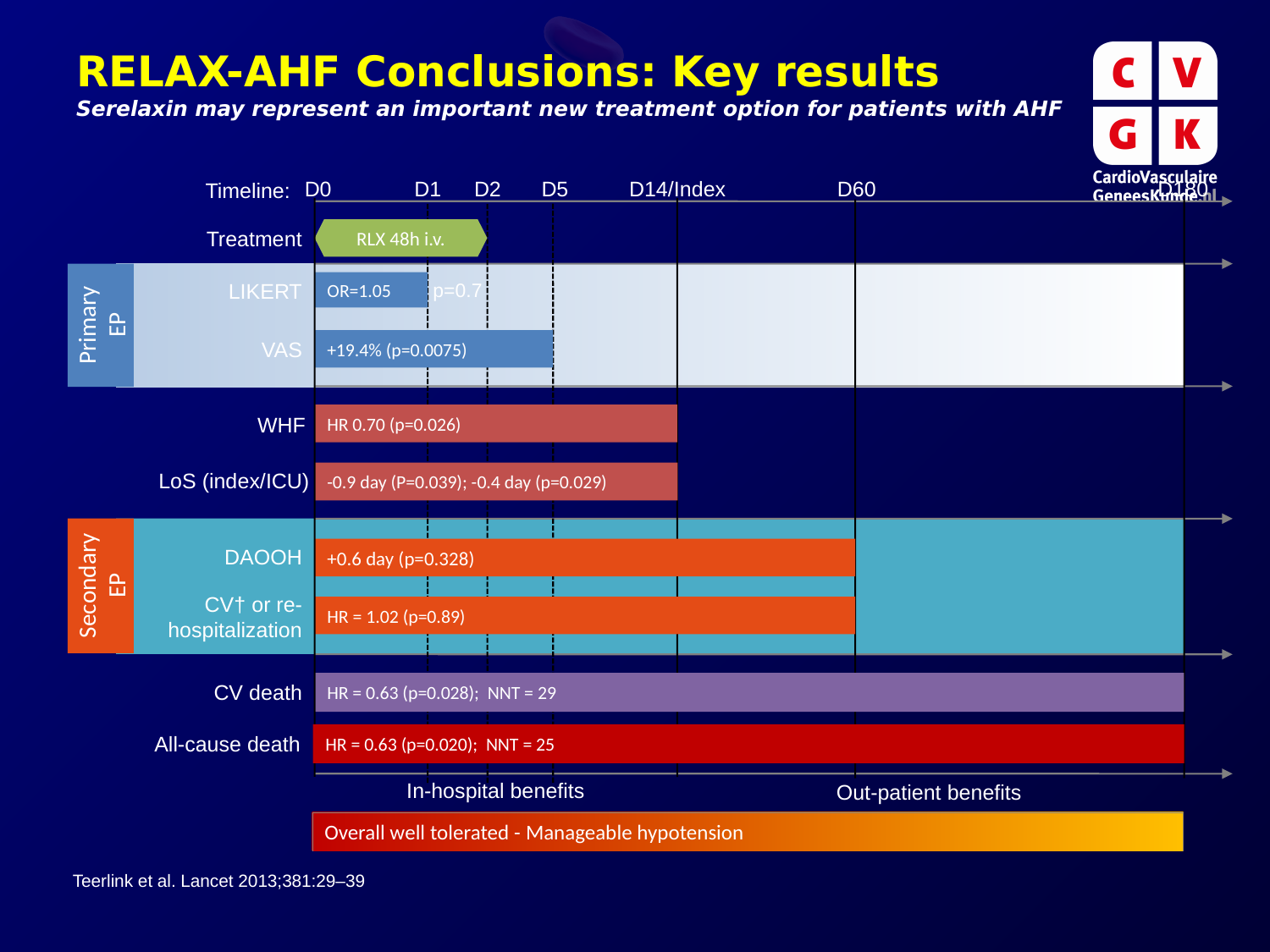

# RELAX-AHF Conclusions: Key results Serelaxin may represent an important new treatment option for patients with AHF
D0
D1
D2
D5
D14/Index
D60
D180
Timeline:

Treatment
RLX 48h i.v.

p=0.7
LIKERT
OR=1.05
Primary
EP
VAS
+19.4% (p=0.0075)

HR 0.70 (p=0.026)
WHF
LoS (index/ICU)
-0.9 day (P=0.039); -0.4 day (p=0.029)

DAOOH
+0.6 day (p=0.328)
Secondary
EP
CV† or re-
hospitalization
HR = 1.02 (p=0.89)

CV death
HR = 0.63 (p=0.028);  NNT = 29
All-cause death
HR = 0.63 (p=0.020);  NNT = 25
In-hospital benefits
Out-patient benefits

Overall well tolerated - Manageable hypotension
Teerlink et al. Lancet 2013;381:29–39